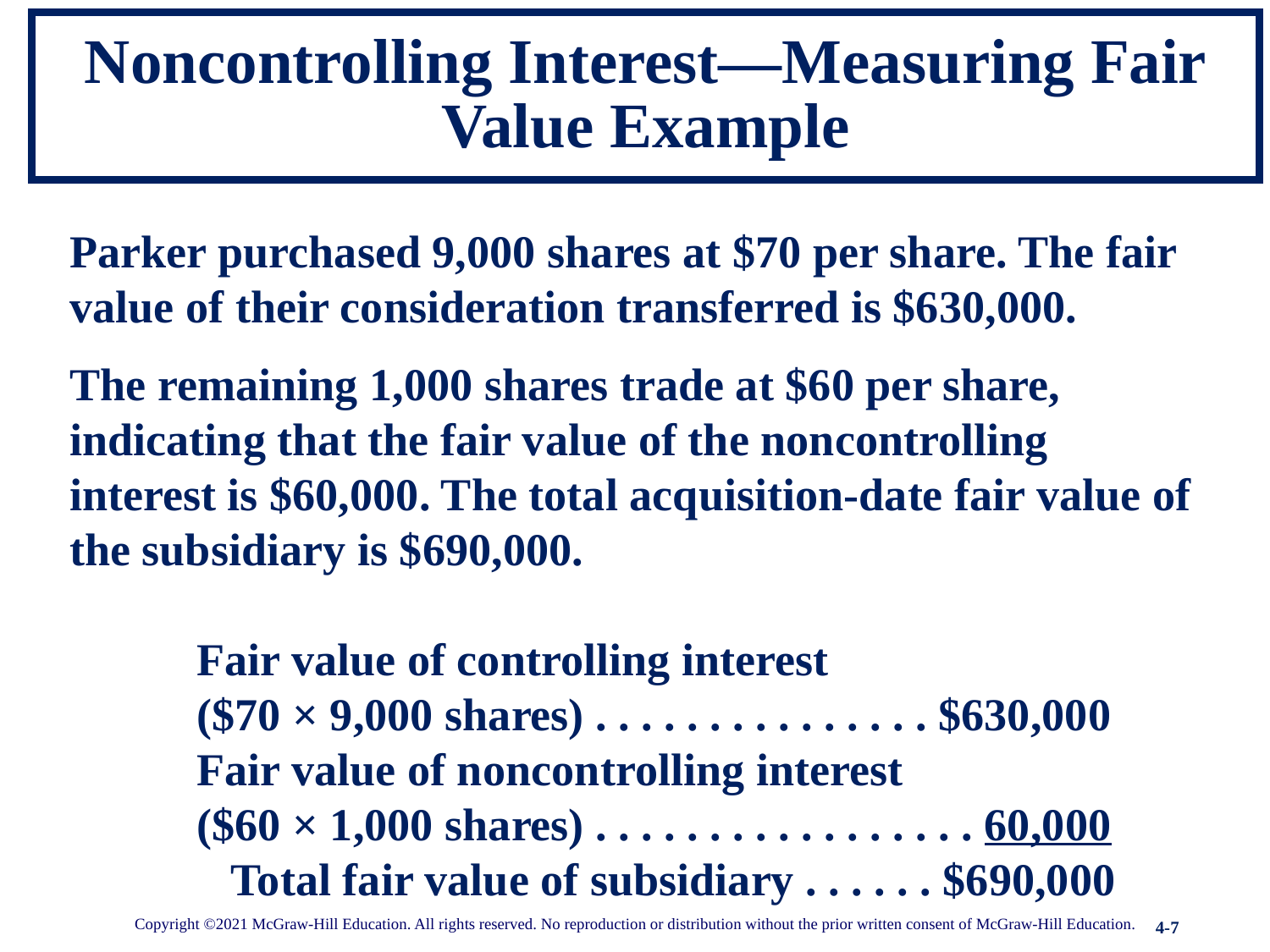

# Noncontrolling Interest—Measuring Fair Value Example
Parker purchased 9,000 shares at $70 per share. The fair value of their consideration transferred is $630,000.
The remaining 1,000 shares trade at $60 per share, indicating that the fair value of the noncontrolling interest is $60,000. The total acquisition-date fair value of the subsidiary is $690,000.
	Fair value of controlling interest
	($70 × 9,000 shares) . . . . . . . . . . . . . . . $630,000
	Fair value of noncontrolling interest
	($60 × 1,000 shares) . . . . . . . . . . . . . . . . . 60,000
	   Total fair value of subsidiary . . . . . . $690,000
Copyright ©2021 McGraw-Hill Education. All rights reserved. No reproduction or distribution without the prior written consent of McGraw-Hill Education.
4-7